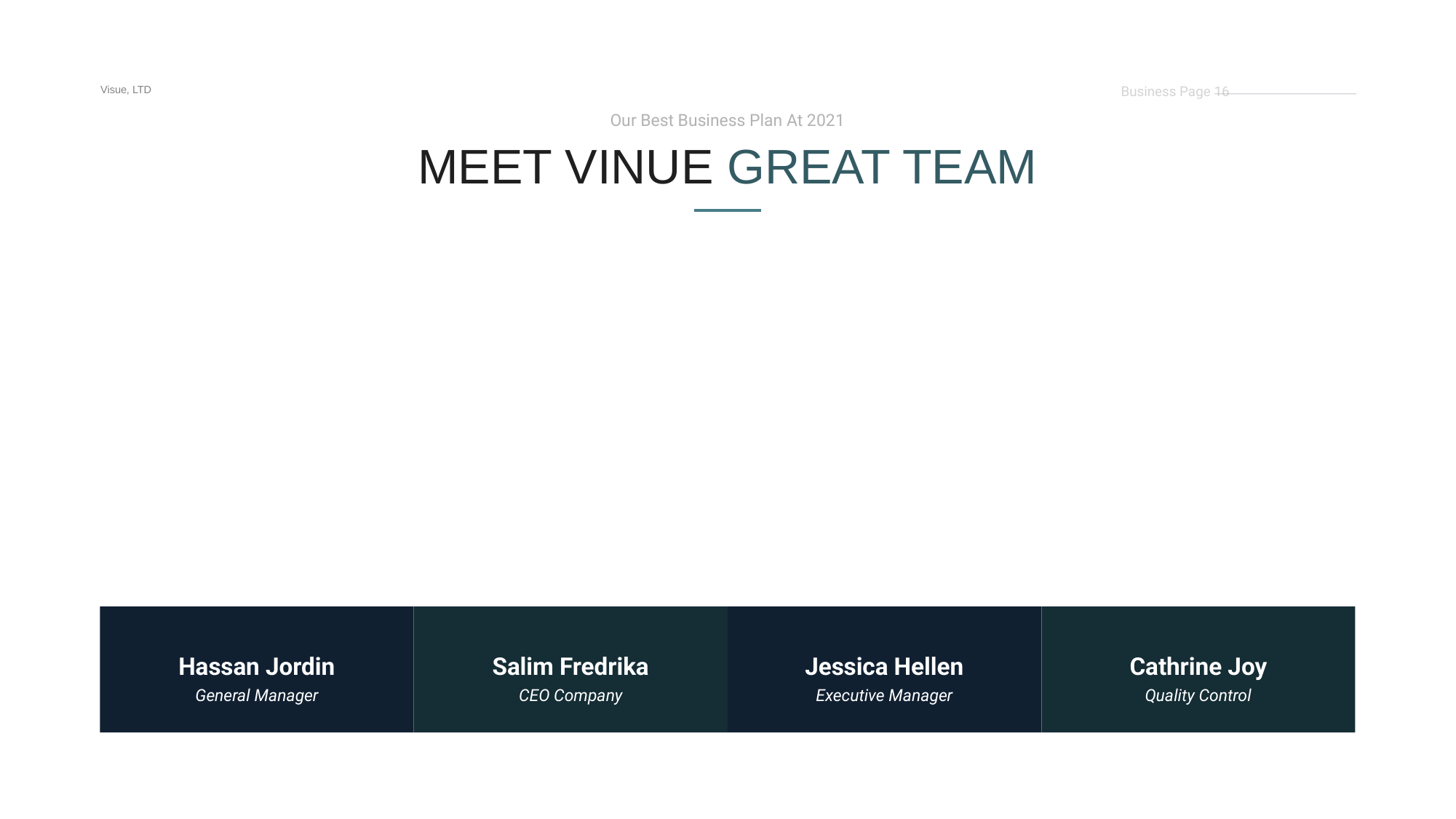

Visue, LTD
Business Page 16
Our Best Business Plan At 2021
MEET VINUE GREAT TEAM

Hassan Jordin
Salim Fredrika
Jessica Hellen
Cathrine Joy
General Manager
CEO Company
Executive Manager
Quality Control